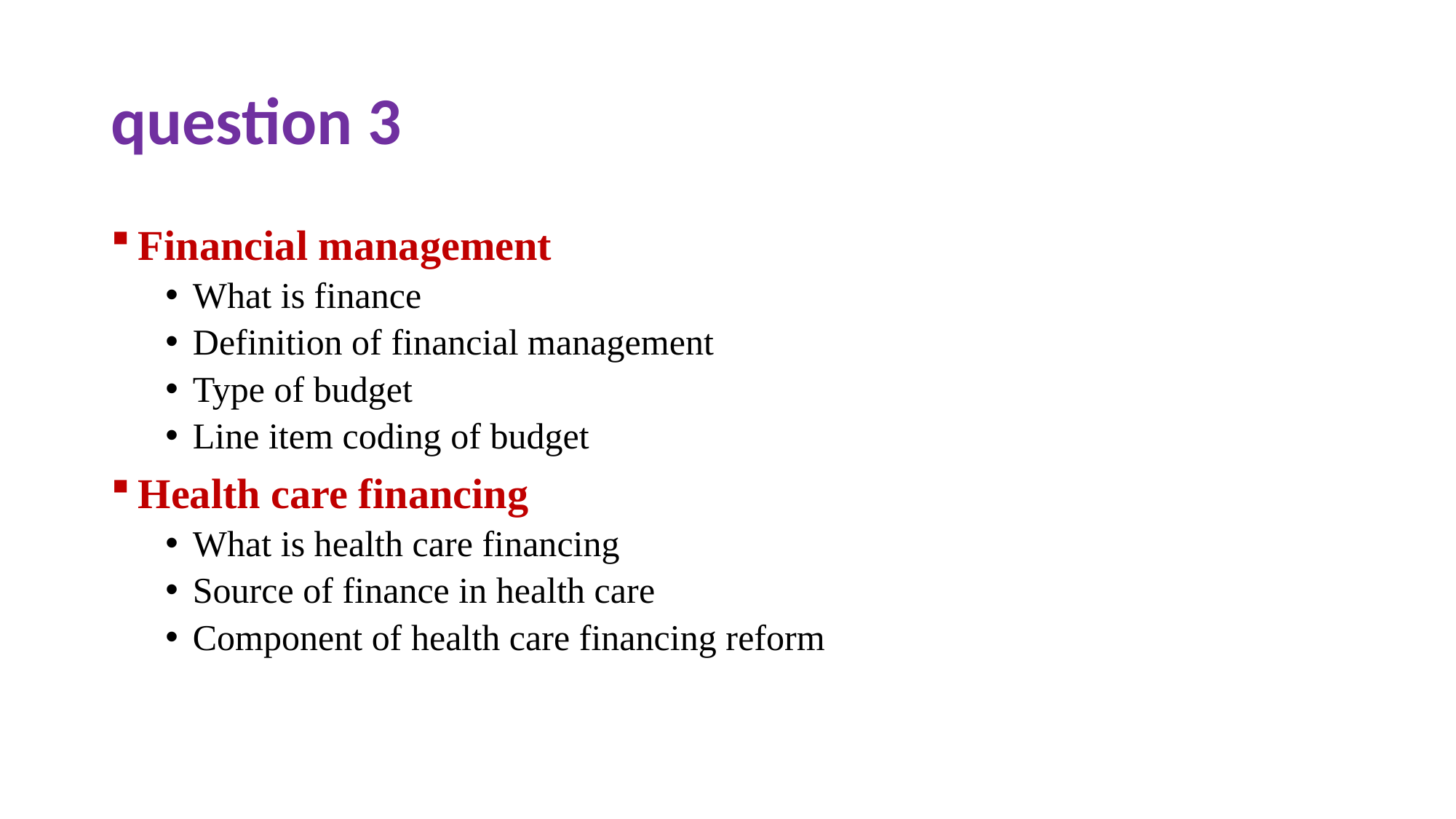

# question 3
Financial management
What is finance
Definition of financial management
Type of budget
Line item coding of budget
Health care financing
What is health care financing
Source of finance in health care
Component of health care financing reform